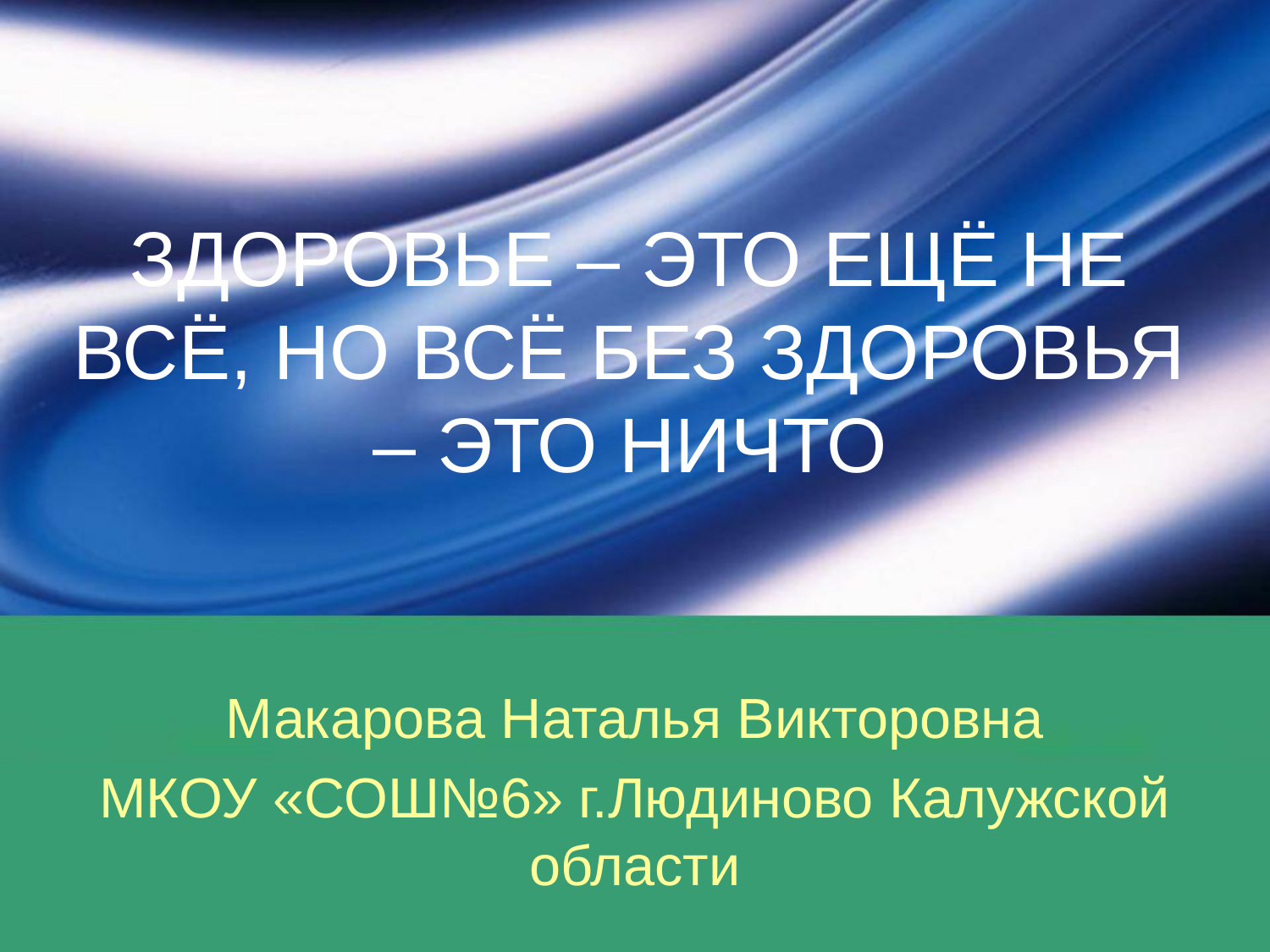

# ЗДОРОВЬЕ – ЭТО ЕЩЁ НЕ ВСЁ, НО ВСЁ БЕЗ ЗДОРОВЬЯ – ЭТО НИЧТО
Макарова Наталья Викторовна
МКОУ «СОШ№6» г.Людиново Калужской области